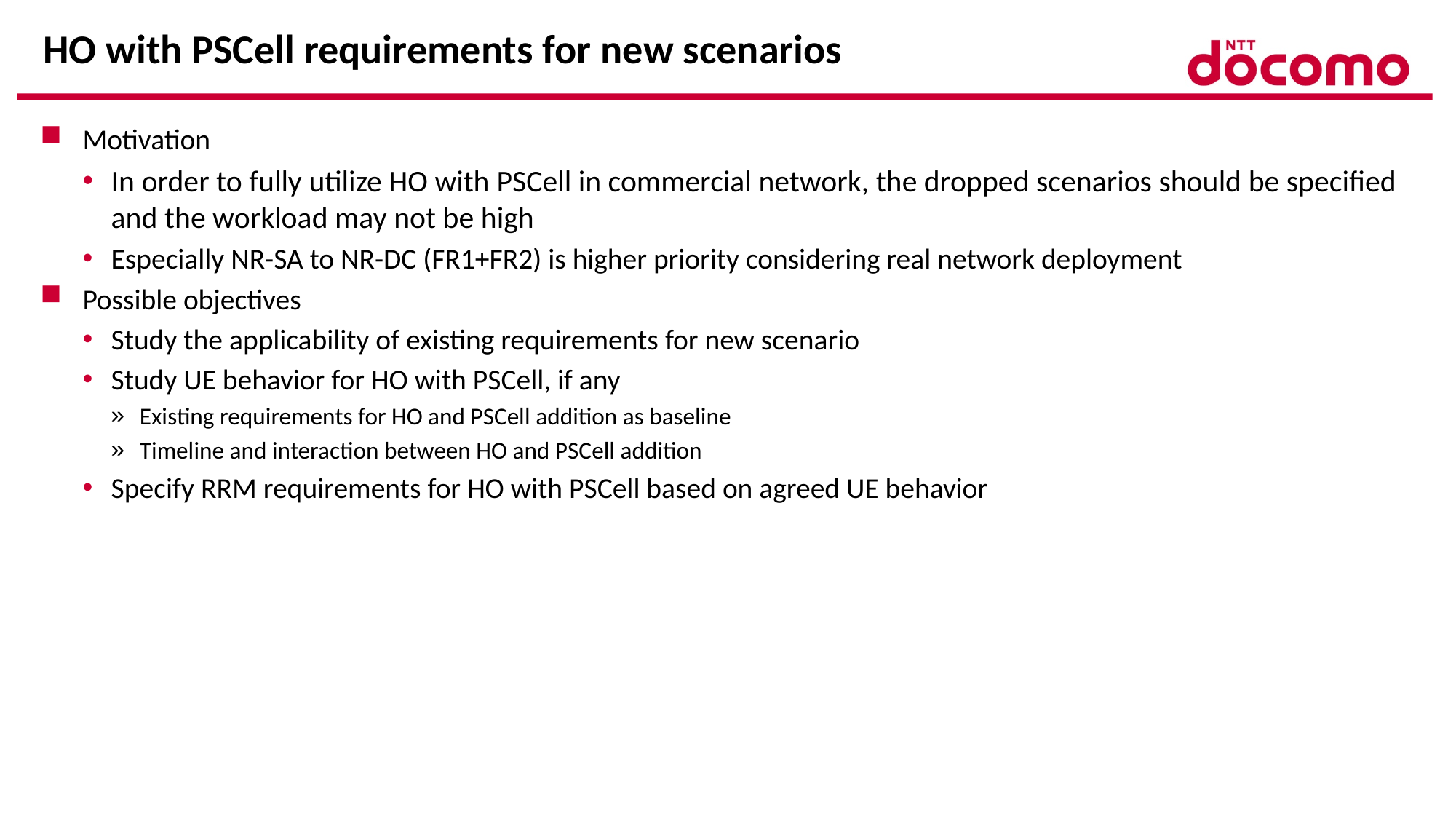

# HO with PSCell requirements for new scenarios
Motivation
In order to fully utilize HO with PSCell in commercial network, the dropped scenarios should be specified and the workload may not be high
Especially NR-SA to NR-DC (FR1+FR2) is higher priority considering real network deployment
Possible objectives
Study the applicability of existing requirements for new scenario
Study UE behavior for HO with PSCell, if any
Existing requirements for HO and PSCell addition as baseline
Timeline and interaction between HO and PSCell addition
Specify RRM requirements for HO with PSCell based on agreed UE behavior